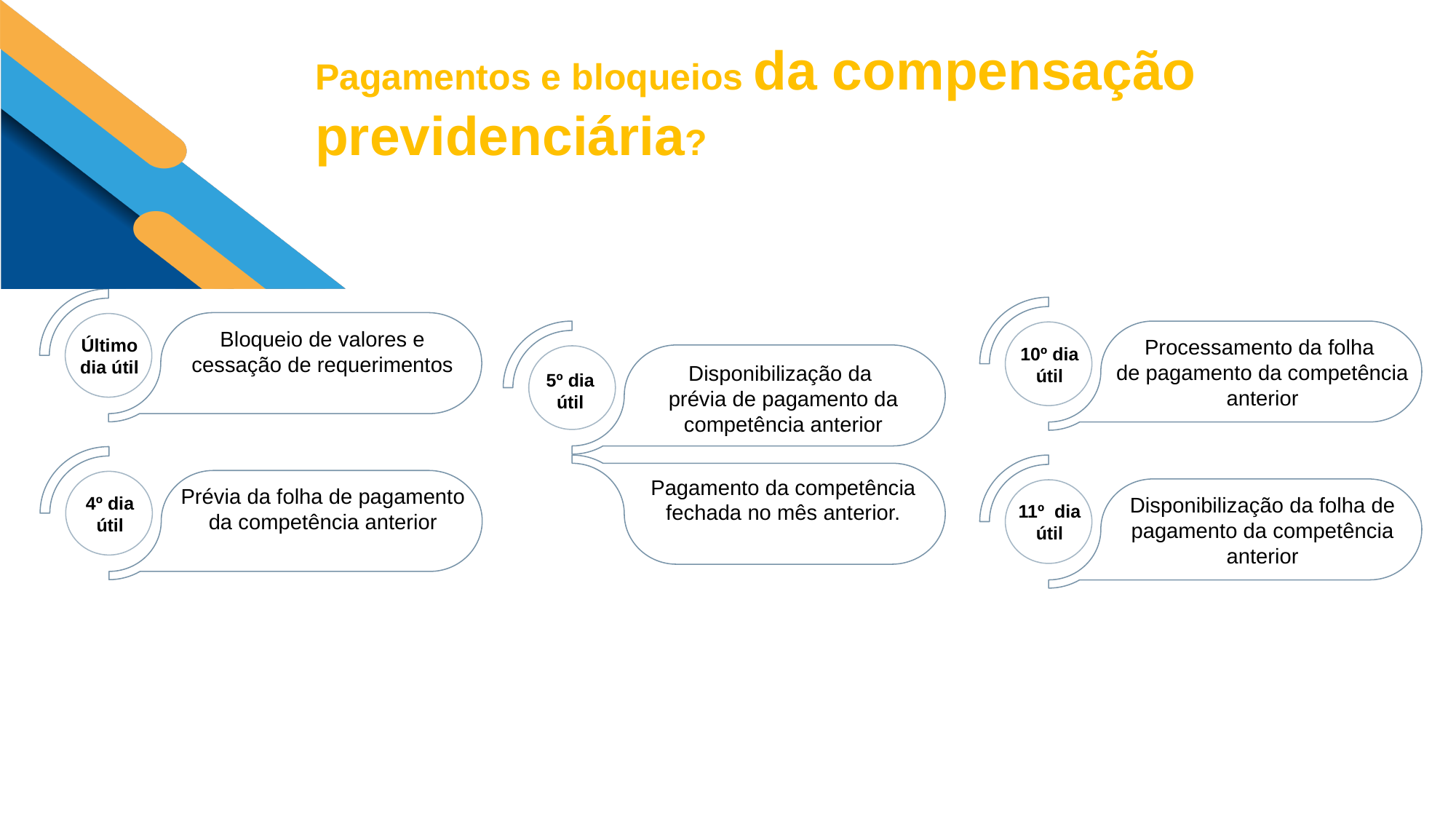

Pagamentos e bloqueios da compensação previdenciária?

Bloqueio de valores e cessação de requerimentos

Último dia útil
Processamento da folha
de pagamento da competência anterior
10º dia útil
Disponibilização da
prévia de pagamento da competência anterior
5º dia útil

Pagamento da competência fechada no mês anterior.
Prévia da folha de pagamento da competência anterior
4º dia útil
Disponibilização da folha de pagamento da competência anterior
11º  dia útil